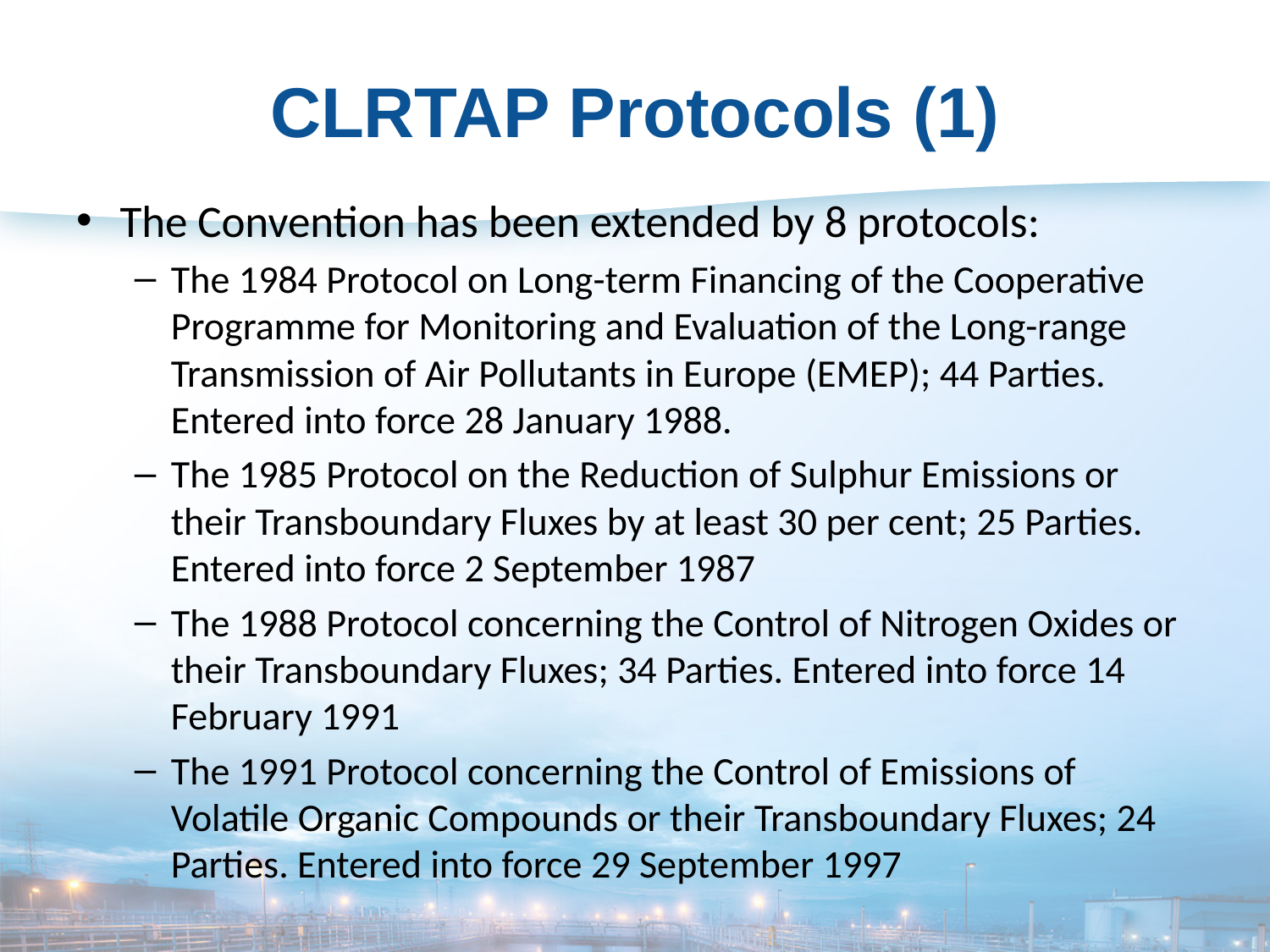

# CLRTAP Protocols (1)
The Convention has been extended by 8 protocols:
The 1984 Protocol on Long-term Financing of the Cooperative Programme for Monitoring and Evaluation of the Long-range Transmission of Air Pollutants in Europe (EMEP); 44 Parties. Entered into force 28 January 1988.
The 1985 Protocol on the Reduction of Sulphur Emissions or their Transboundary Fluxes by at least 30 per cent; 25 Parties. Entered into force 2 September 1987
The 1988 Protocol concerning the Control of Nitrogen Oxides or their Transboundary Fluxes; 34 Parties. Entered into force 14 February 1991
The 1991 Protocol concerning the Control of Emissions of Volatile Organic Compounds or their Transboundary Fluxes; 24 Parties. Entered into force 29 September 1997